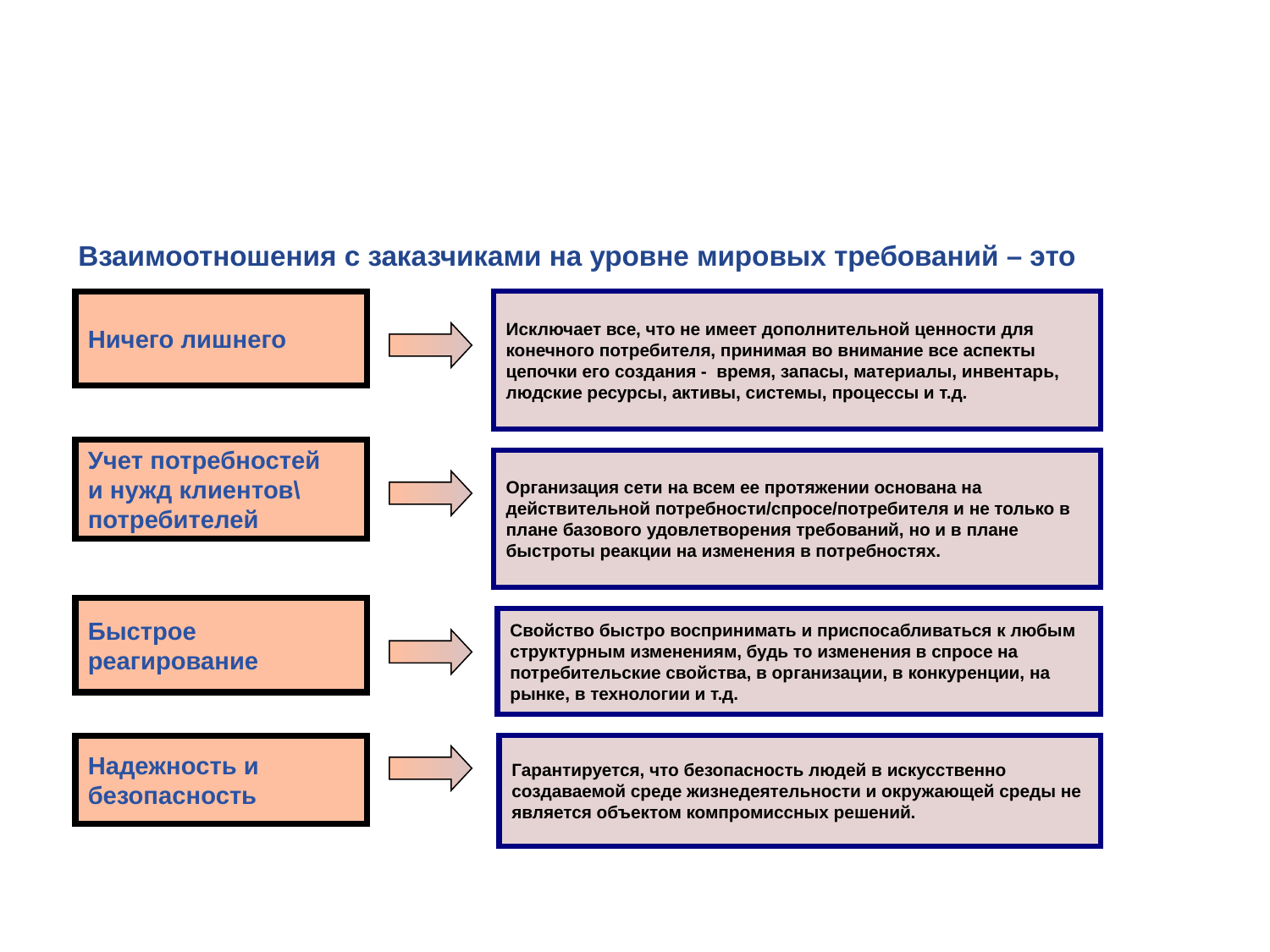

Взаимоотношения с заказчиками на уровне мировых требований – это
Ничего лишнего
Исключает все, что не имеет дополнительной ценности для конечного потребителя, принимая во внимание все аспекты цепочки его создания -  время, запасы, материалы, инвентарь, людские ресурсы, активы, системы, процессы и т.д.

Учет потребностей
и нужд клиентов\
потребителей
Организация сети на всем ее протяжении основана на действительной потребности/спросе/потребителя и не только в плане базового удовлетворения требований, но и в плане быстроты реакции на изменения в потребностях.

Быстрое
реагирование
Свойство быстро воспринимать и приспосабливаться к любым структурным изменениям, будь то изменения в спросе на потребительские свойства, в организации, в конкуренции, на рынке, в технологии и т.д.

Надежность и
безопасность
Гарантируется, что безопасность людей в искусственно создаваемой среде жизнедеятельности и окружающей среды не является объектом компромиссных решений.